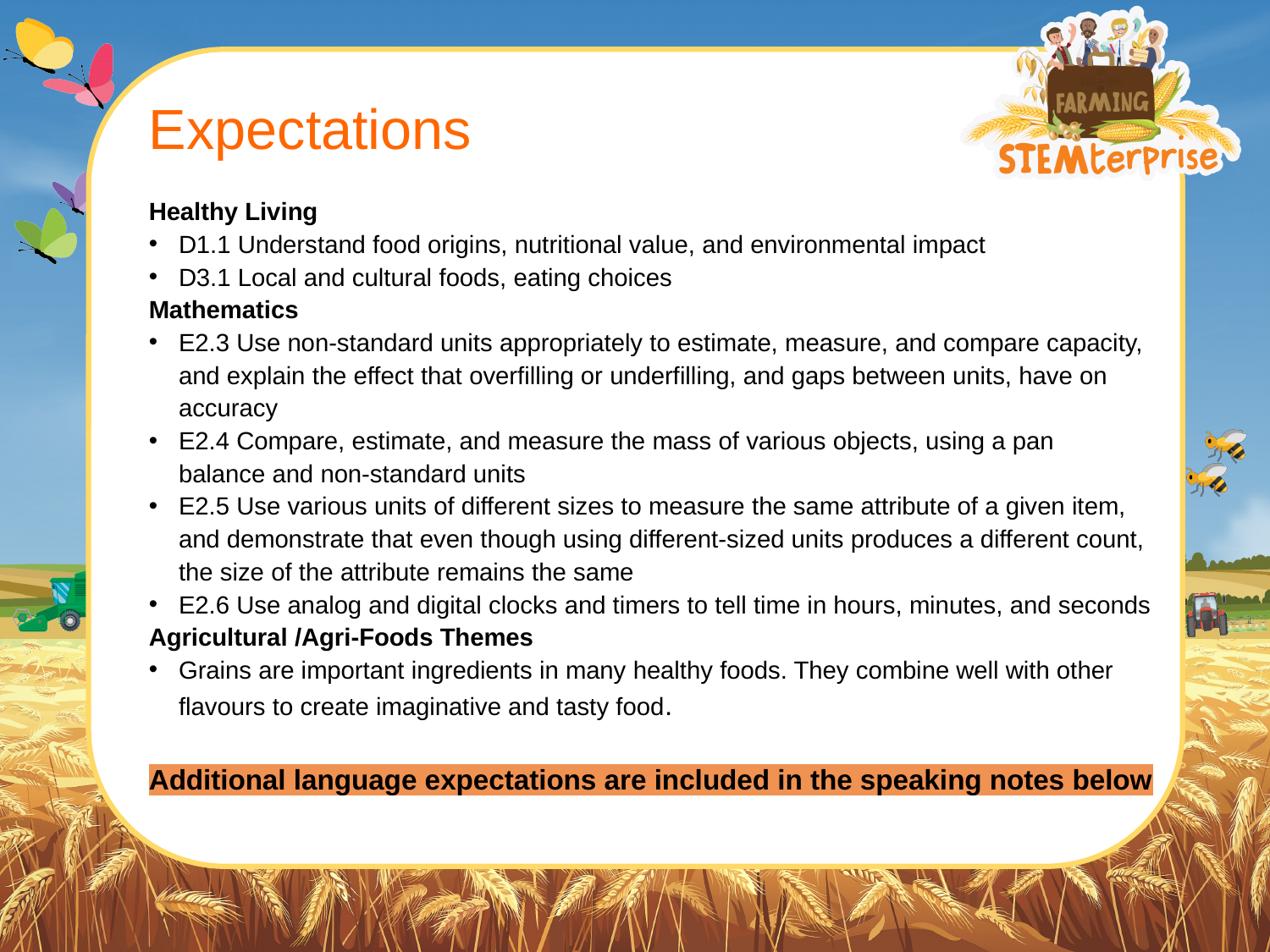

# Expectations
Healthy Living
D1.1 Understand food origins, nutritional value, and environmental impact
D3.1 Local and cultural foods, eating choices
Mathematics
E2.3 Use non-standard units appropriately to estimate, measure, and compare capacity, and explain the effect that overfilling or underfilling, and gaps between units, have on accuracy
E2.4 Compare, estimate, and measure the mass of various objects, using a pan balance and non-standard units
E2.5 Use various units of different sizes to measure the same attribute of a given item, and demonstrate that even though using different-sized units produces a different count, the size of the attribute remains the same
E2.6 Use analog and digital clocks and timers to tell time in hours, minutes, and seconds
Agricultural /Agri-Foods Themes
Grains are important ingredients in many healthy foods. They combine well with other flavours to create imaginative and tasty food.

Additional language expectations are included in the speaking notes below